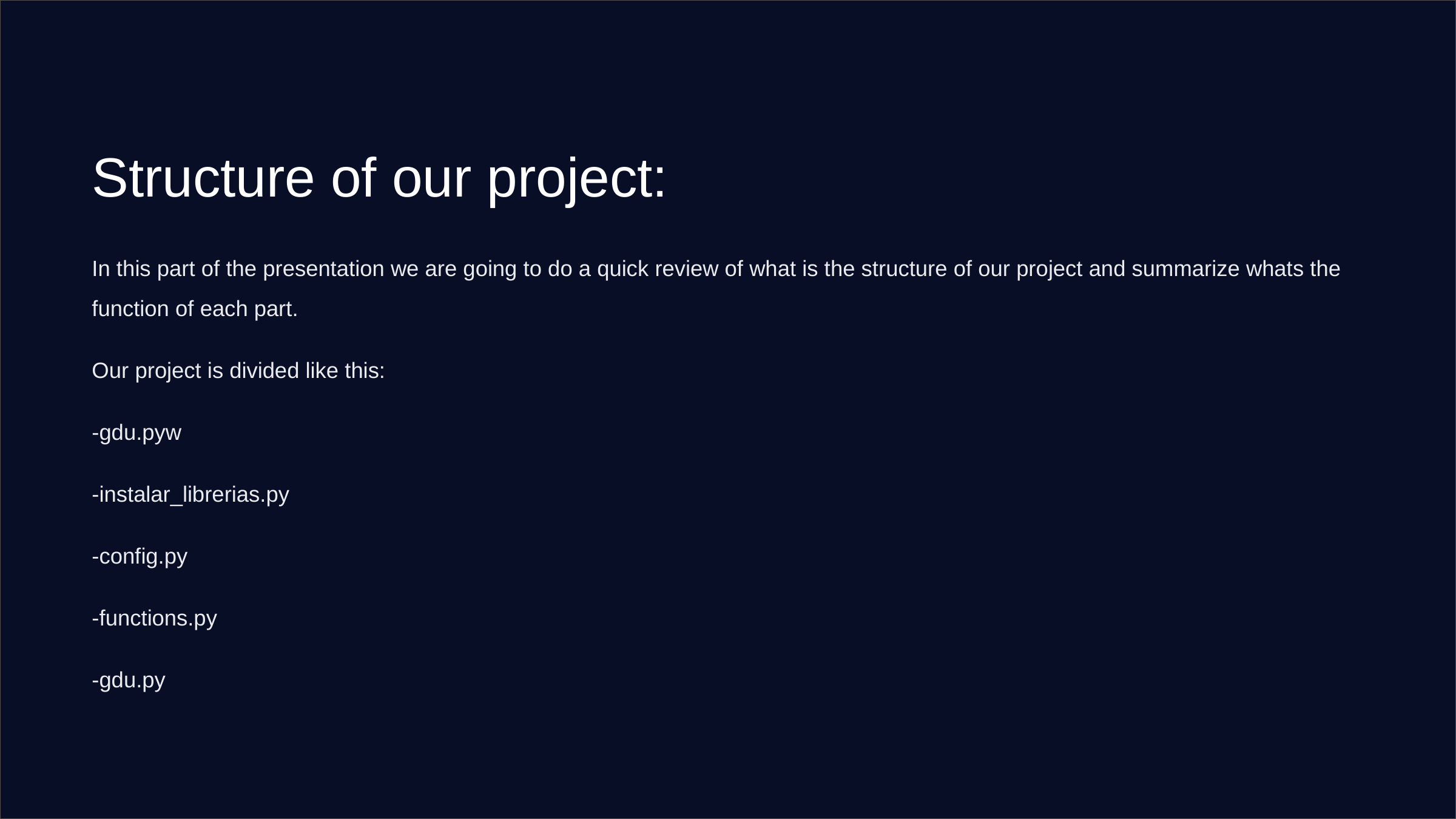

Structure of our project:
In this part of the presentation we are going to do a quick review of what is the structure of our project and summarize whats the function of each part.
Our project is divided like this:
-gdu.pyw
-instalar_librerias.py
-config.py
-functions.py
-gdu.py